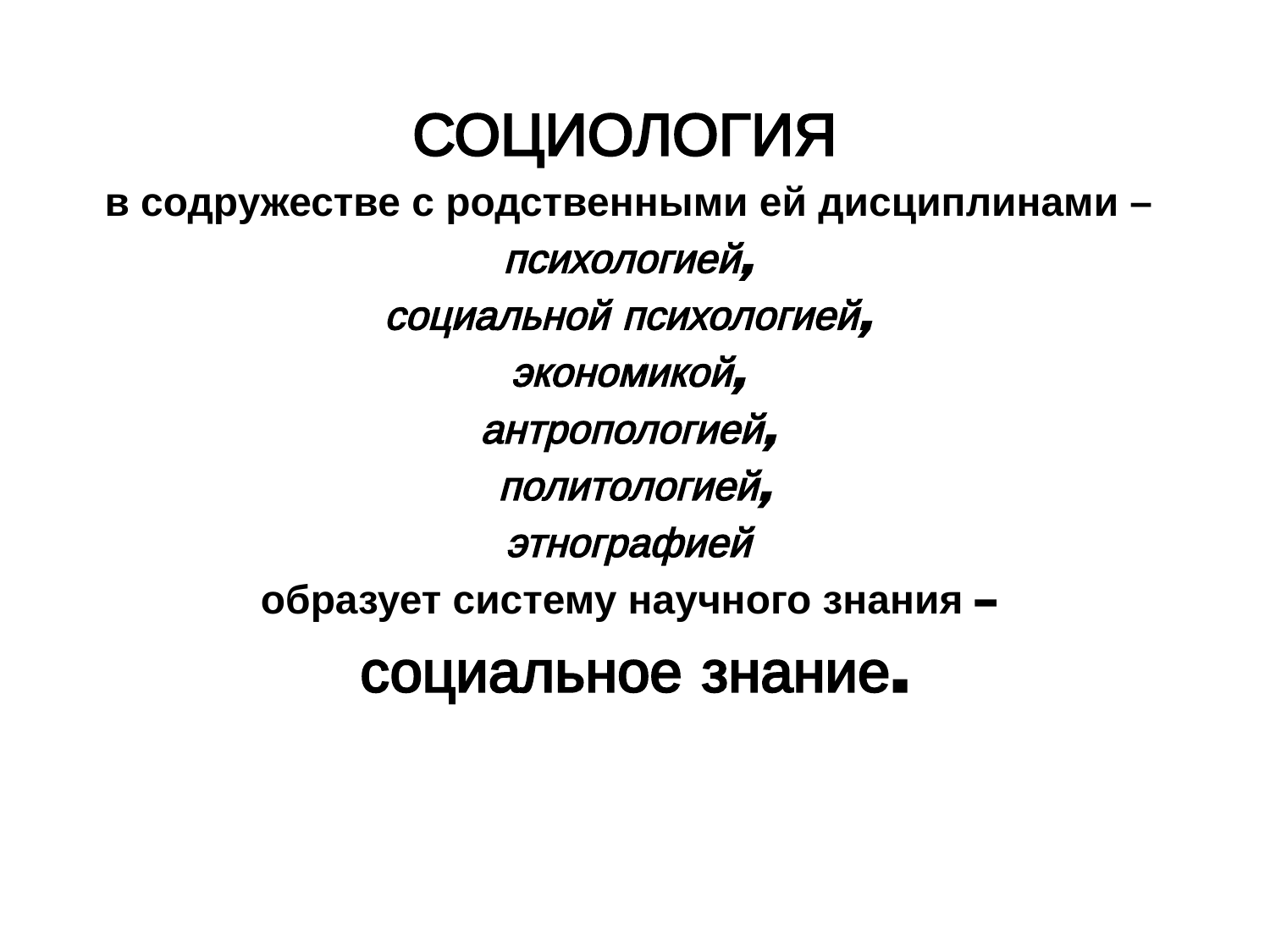

СОЦИОЛОГИЯ
в содружестве с родственными ей дисциплинами –
психологией,
социальной психологией,
экономикой,
антропологией,
политологией,
этнографией
образует систему научного знания –
социальное знание.